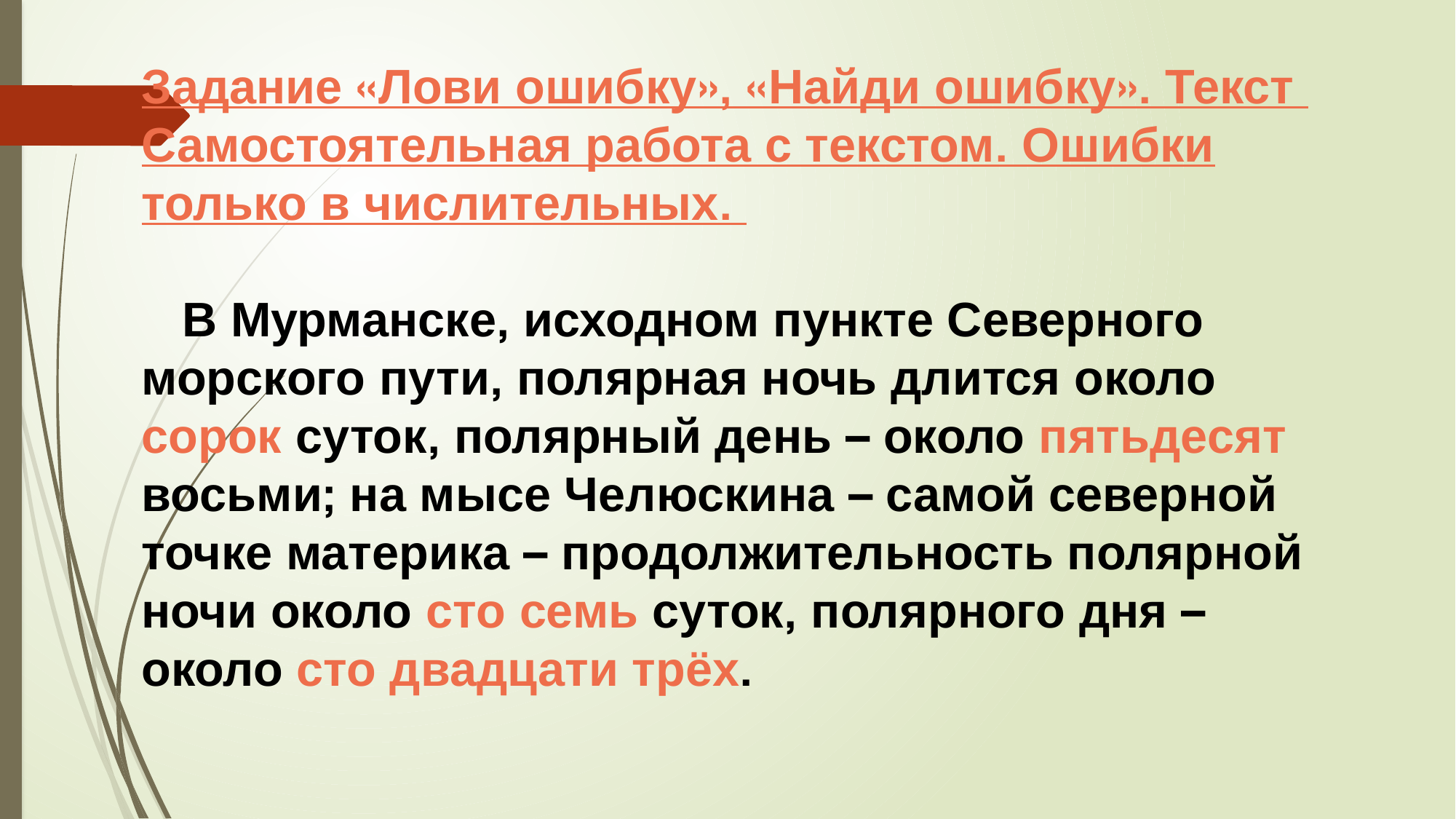

Задание «Лови ошибку», «Найди ошибку». Текст
Самостоятельная работа с текстом. Ошибки только в числительных.

   В Мурманске, исходном пункте Северного морского пути, полярная ночь длится около сорок суток, полярный день – около пятьдесят восьми; на мысе Челюскина – самой северной точке материка – продолжительность полярной ночи около сто семь суток, полярного дня – около сто двадцати трёх.